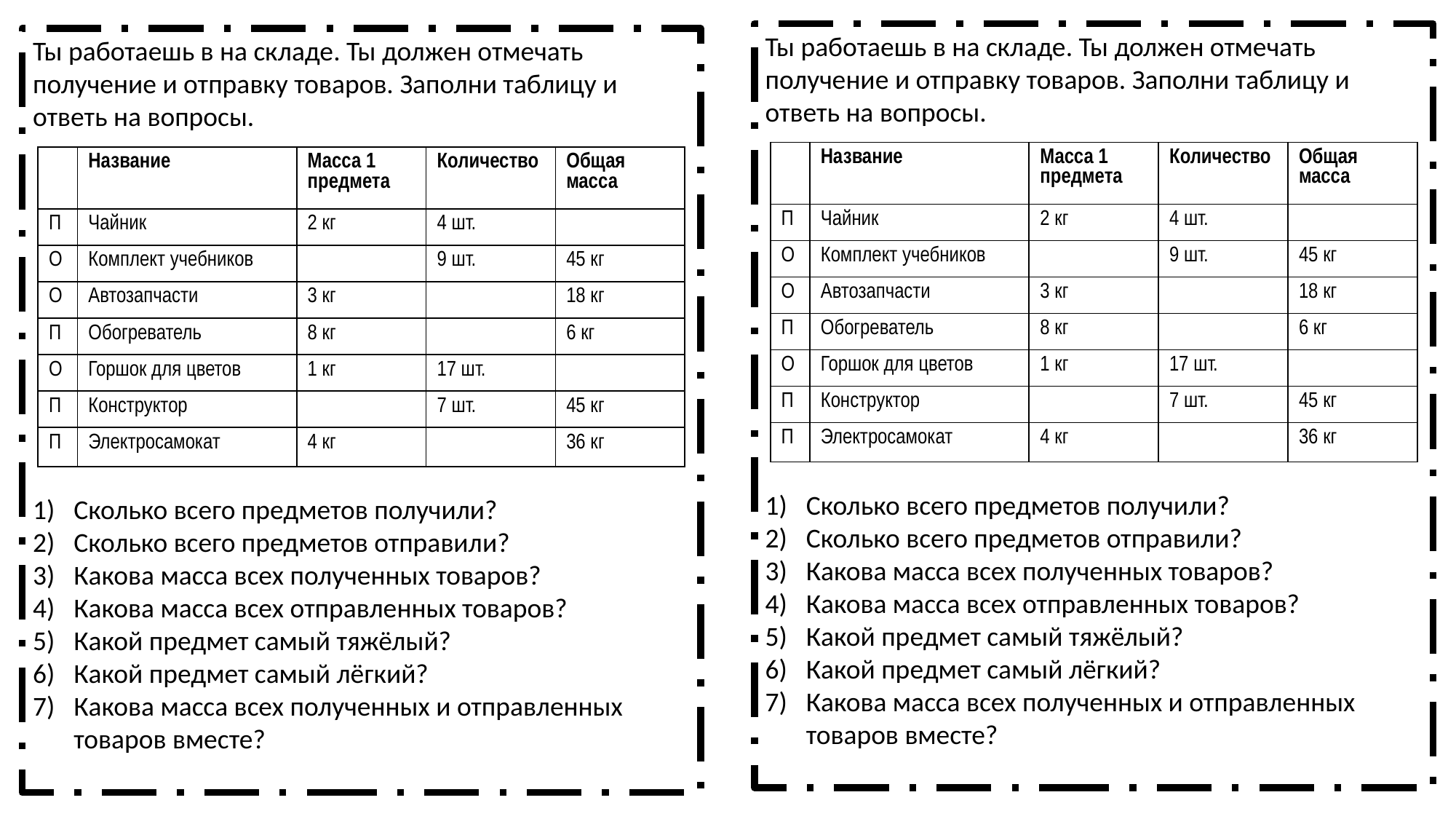

Ты работаешь в на складе. Ты должен отмечать получение и отправку товаров. Заполни таблицу и ответь на вопросы.

Сколько всего предметов получили?
Сколько всего предметов отправили?
Какова масса всех полученных товаров?
Какова масса всех отправленных товаров?
Какой предмет самый тяжёлый?
Какой предмет самый лёгкий?
Какова масса всех полученных и отправленных товаров вместе?

Ты работаешь в на складе. Ты должен отмечать получение и отправку товаров. Заполни таблицу и ответь на вопросы.

Сколько всего предметов получили?
Сколько всего предметов отправили?
Какова масса всех полученных товаров?
Какова масса всех отправленных товаров?
Какой предмет самый тяжёлый?
Какой предмет самый лёгкий?
Какова масса всех полученных и отправленных товаров вместе?

|  | Название | Масса 1 предмета | Количество | Общая масса |
| --- | --- | --- | --- | --- |
| П | Чайник | 2 кг | 4 шт. |  |
| О | Комплект учебников |  | 9 шт. | 45 кг |
| О | Автозапчасти | 3 кг |  | 18 кг |
| П | Обогреватель | 8 кг |  | 6 кг |
| О | Горшок для цветов | 1 кг | 17 шт. |  |
| П | Конструктор |  | 7 шт. | 45 кг |
| П | Электросамокат | 4 кг |  | 36 кг |
|  | Название | Масса 1 предмета | Количество | Общая масса |
| --- | --- | --- | --- | --- |
| П | Чайник | 2 кг | 4 шт. |  |
| О | Комплект учебников |  | 9 шт. | 45 кг |
| О | Автозапчасти | 3 кг |  | 18 кг |
| П | Обогреватель | 8 кг |  | 6 кг |
| О | Горшок для цветов | 1 кг | 17 шт. |  |
| П | Конструктор |  | 7 шт. | 45 кг |
| П | Электросамокат | 4 кг |  | 36 кг |